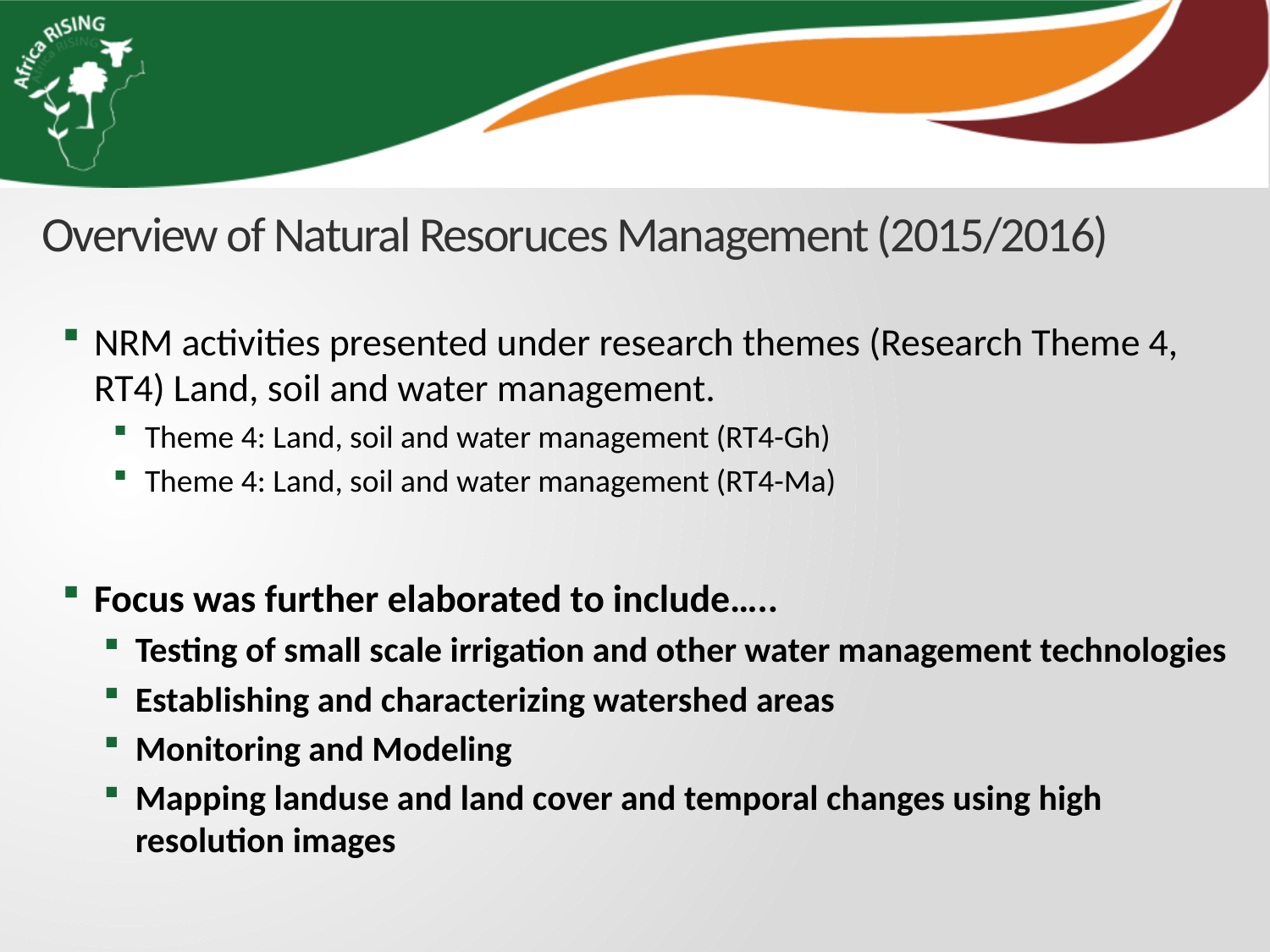

# Overview of Natural Resoruces Management (2015/2016)

NRM activities presented under research themes (Research Theme 4, RT4) Land, soil and water management.
Theme 4: Land, soil and water management (RT4-Gh)
Theme 4: Land, soil and water management (RT4-Ma)

Focus was further elaborated to include…..
Testing of small scale irrigation and other water management technologies
Establishing and characterizing watershed areas
Monitoring and Modeling
Mapping landuse and land cover and temporal changes using high resolution images